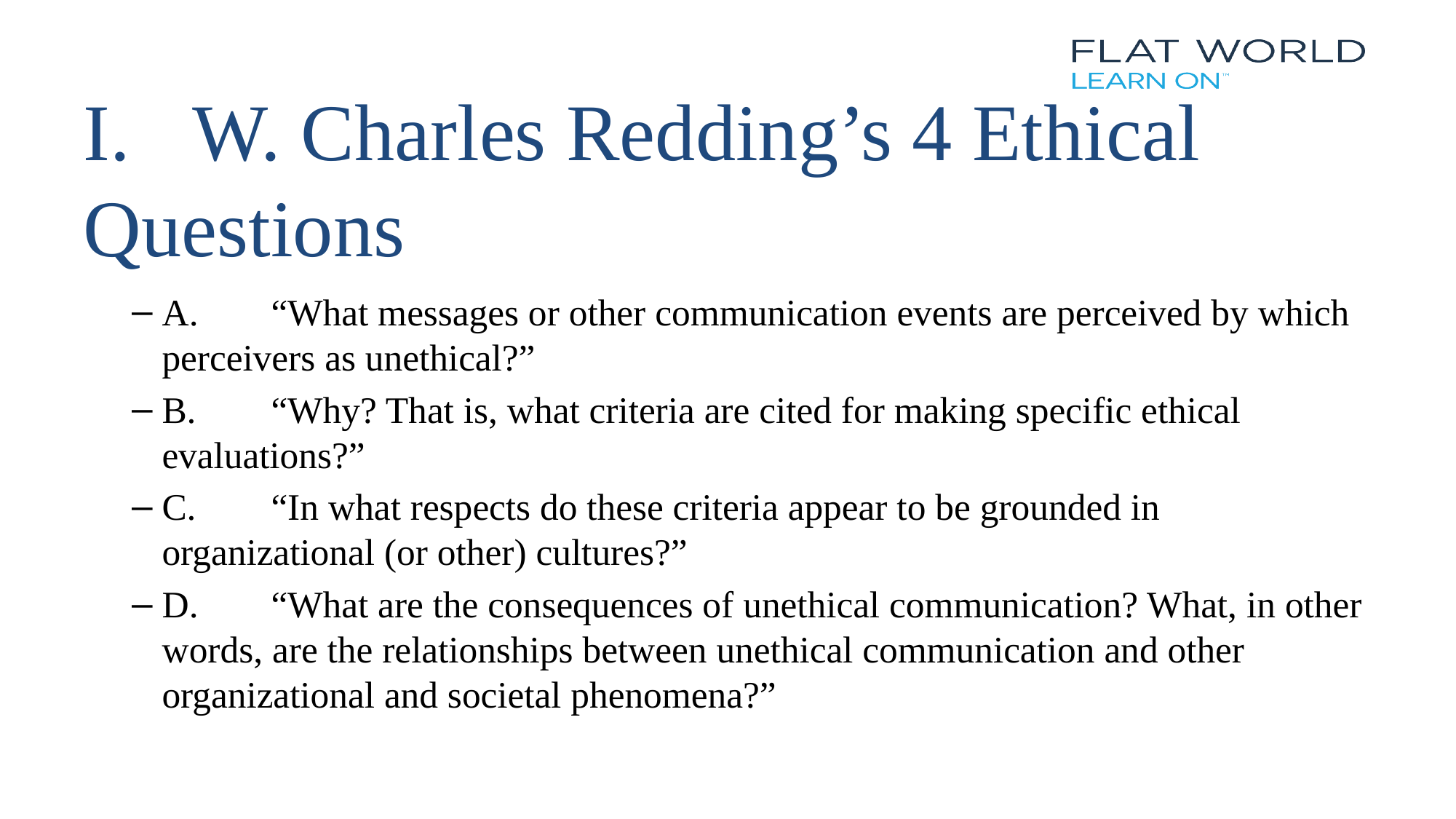

# I.	W. Charles Redding’s 4 Ethical Questions
A.	“What messages or other communication events are perceived by which perceivers as unethical?”
B.	“Why? That is, what criteria are cited for making specific ethical evaluations?”
C.	“In what respects do these criteria appear to be grounded in organizational (or other) cultures?”
D.	“What are the consequences of unethical communication? What, in other words, are the relationships between unethical communication and other organizational and societal phenomena?”